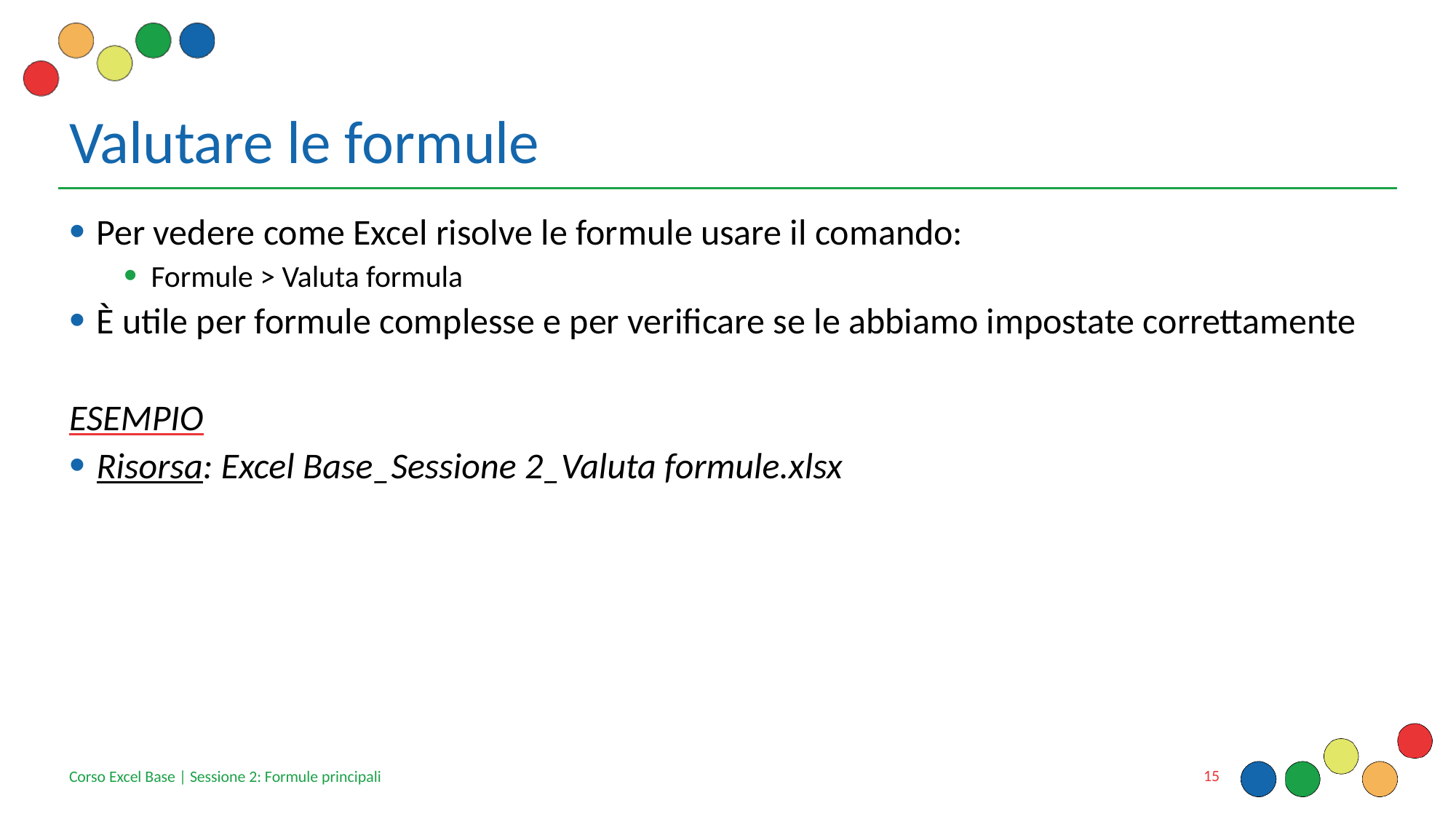

# Valutare le formule
Per vedere come Excel risolve le formule usare il comando:
Formule > Valuta formula
È utile per formule complesse e per verificare se le abbiamo impostate correttamente

ESEMPIO
Risorsa: Excel Base_Sessione 2_Valuta formule.xlsx
15
Corso Excel Base | Sessione 2: Formule principali